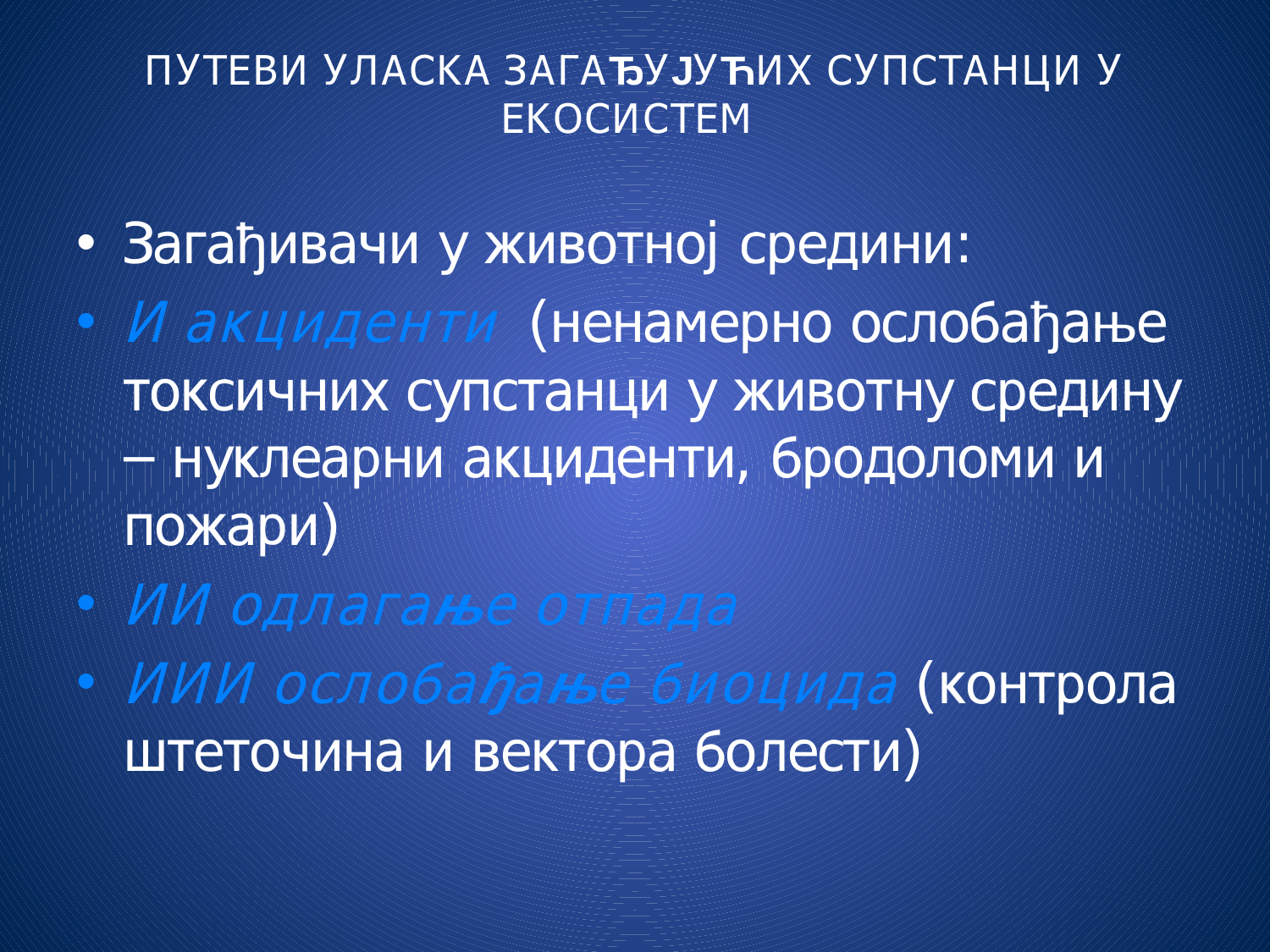

# ПУТЕВИ УЛАСКА ЗАГАЂУЈУЋИХ СУПСТАНЦИ У ЕКОСИСТЕМ
Загађивачи у животној средини:
И акциденти  (ненамерно ослобађање токсичних супстанци у животну средину – нуклеарни акциденти, бродоломи и пожари)
ИИ одлагање отпада
ИИИ ослобађање биоцида (контрола штеточина и вектора болести)